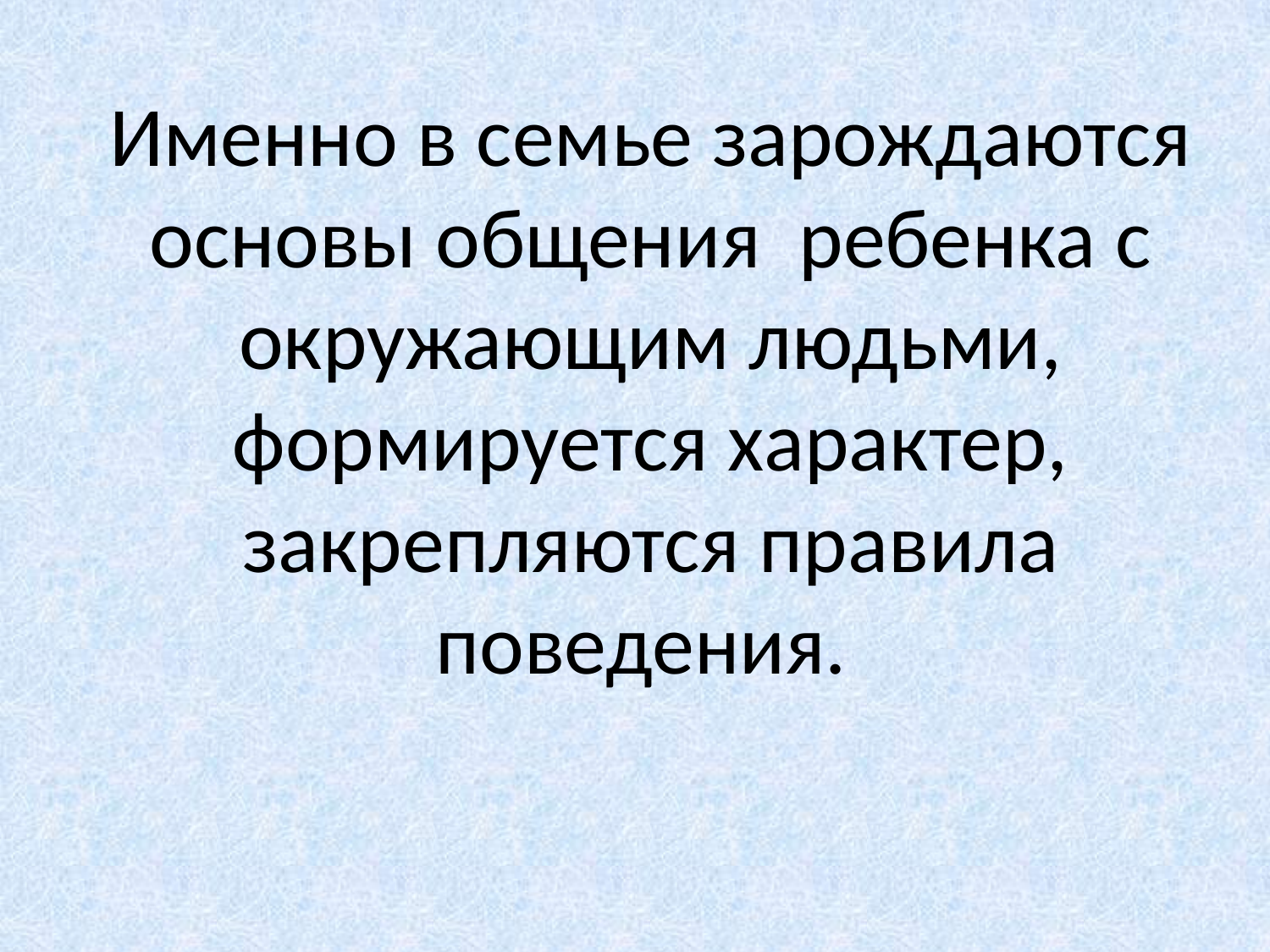

# Именно в семье зарождаются основы общения  ребенка с окружающим людьми, формируется характер, закрепляются правила поведения.